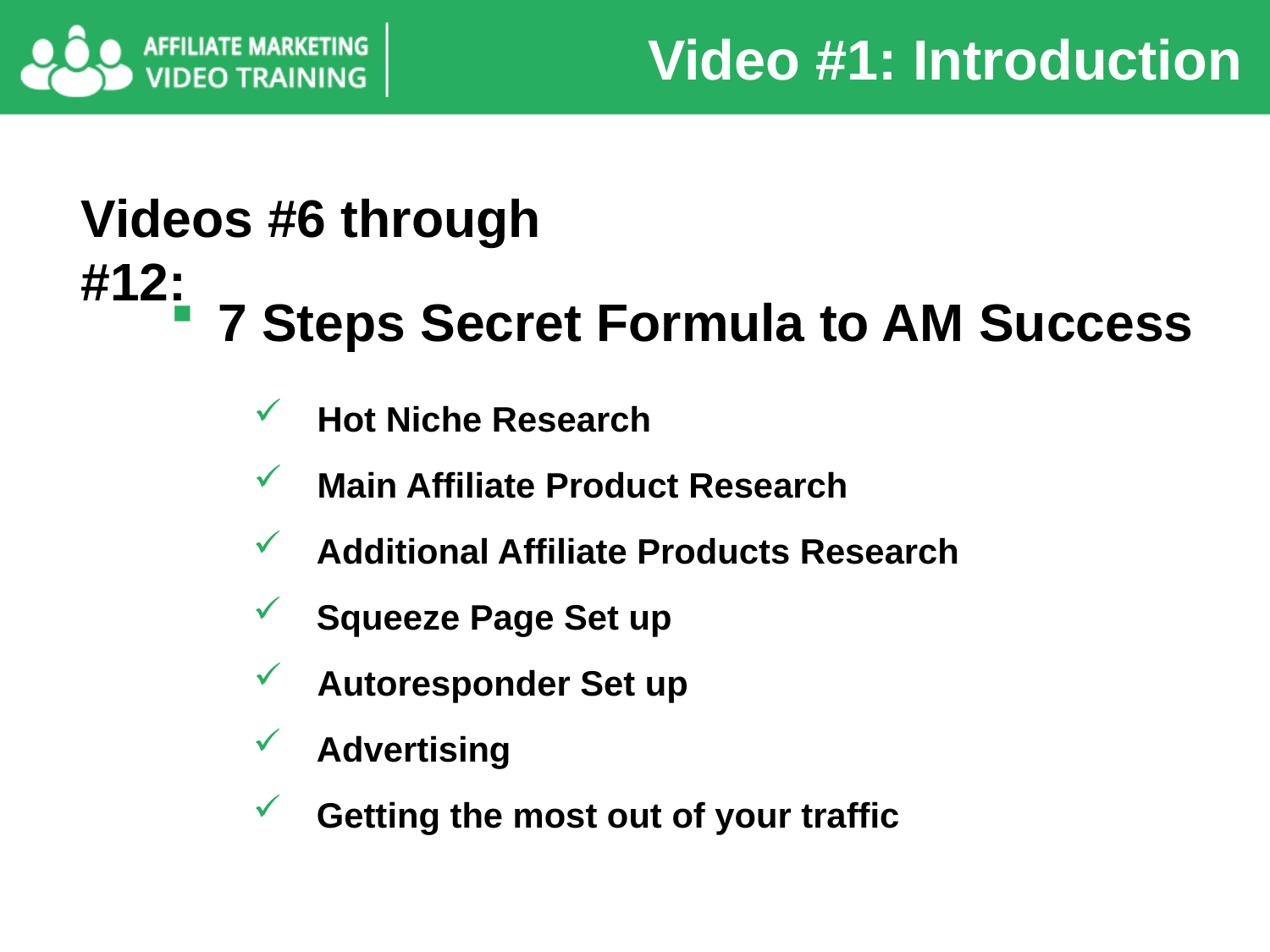

Video #1: Introduction
Videos #6 through #12:
7 Steps Secret Formula to AM Success
Hot Niche Research
Main Affiliate Product Research
Additional Affiliate Products Research
Squeeze Page Set up
Autoresponder Set up
Advertising
Getting the most out of your traffic